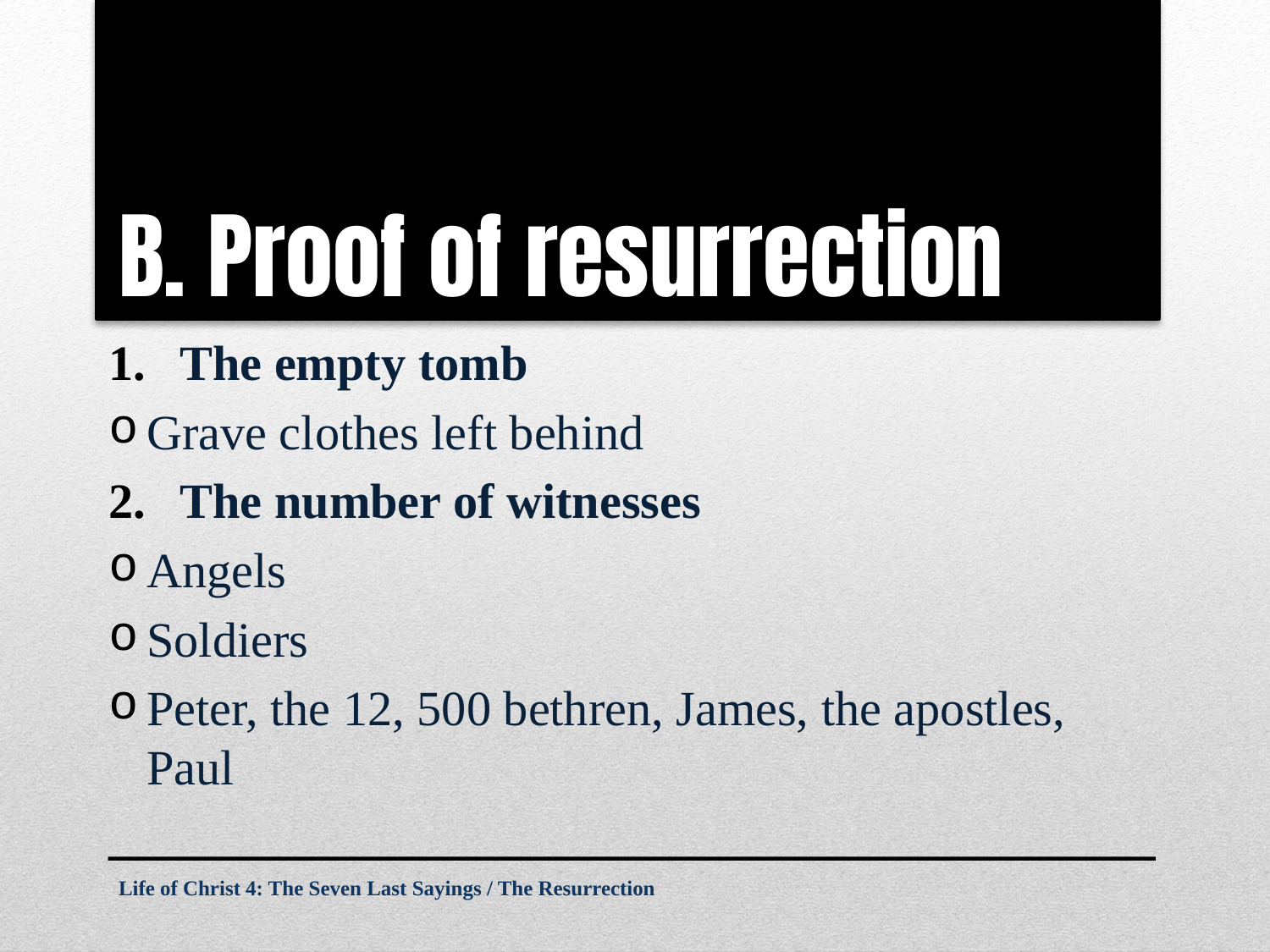

# B. Proof of resurrection
The empty tomb
Grave clothes left behind
The number of witnesses
Angels
Soldiers
Peter, the 12, 500 bethren, James, the apostles, Paul

Life of Christ 4: The Seven Last Sayings / The Resurrection